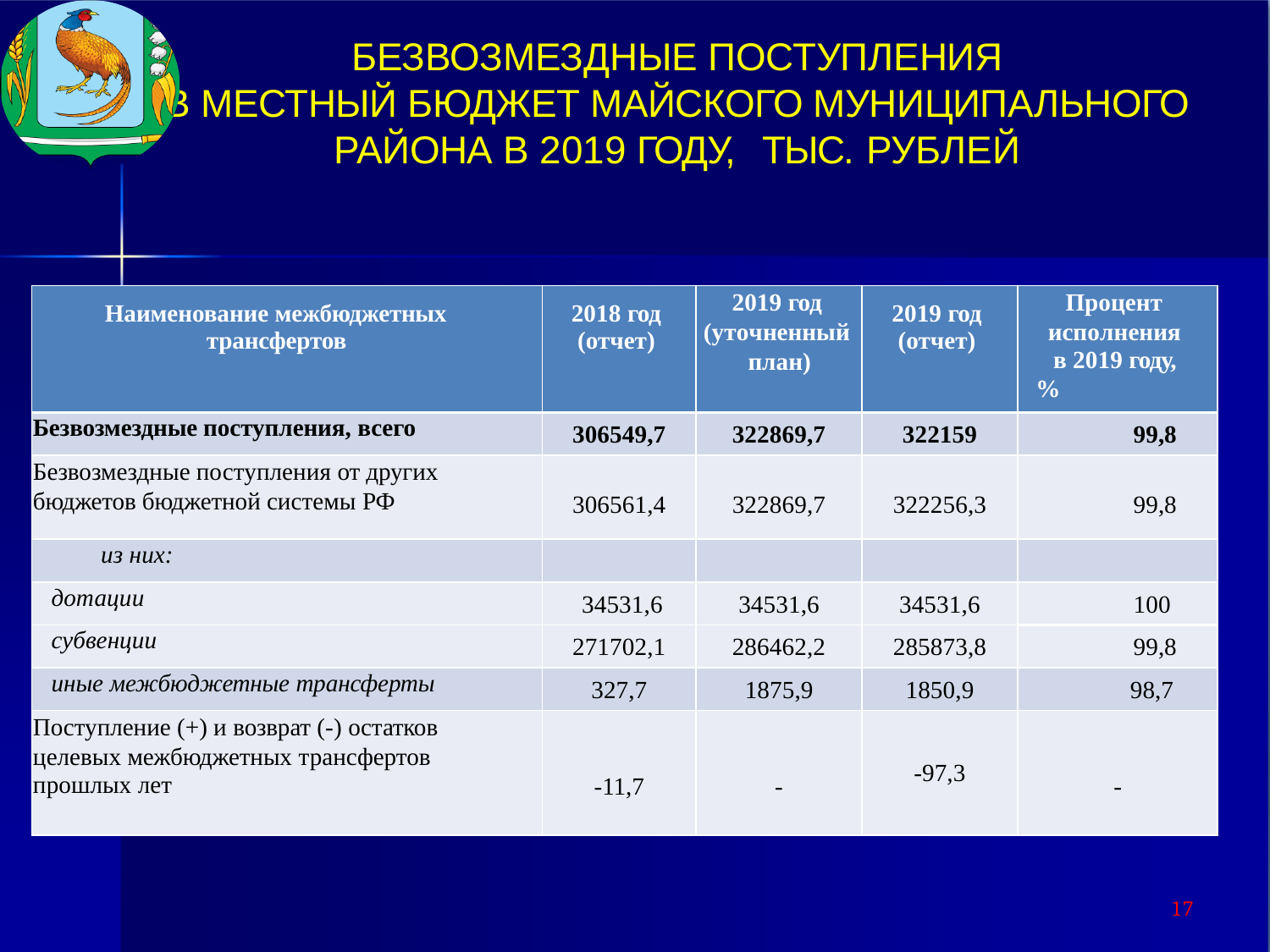

БЕЗВОЗМЕЗДНЫЕ ПОСТУПЛЕНИЯ
В МЕСТНЫЙ БЮДЖЕТ МАЙСКОГО МУНИЦИПАЛЬНОГО РАЙОНА В 2019 ГОДУ,   ТЫС. РУБЛЕЙ
| Наименование межбюджетных трансфертов | 2018 год (отчет) | 2019 год (уточненный план) | 2019 год (отчет) | Процент исполнения в 2019 году, % |
| --- | --- | --- | --- | --- |
| Безвозмездные поступления, всего | 306549,7 | 322869,7 | 322159 | 99,8 |
| Безвозмездные поступления от других бюджетов бюджетной системы РФ | 306561,4 | 322869,7 | 322256,3 | 99,8 |
| из них: |  |  |  |  |
| дотации | 34531,6 | 34531,6 | 34531,6 | 100 |
| субвенции | 271702,1 | 286462,2 | 285873,8 | 99,8 |
| иные межбюджетные трансферты | 327,7 | 1875,9 | 1850,9 | 98,7 |
| Поступление (+) и возврат (-) остатков целевых межбюджетных трансфертов прошлых лет | -11,7 | - | -97,3 | - |

17